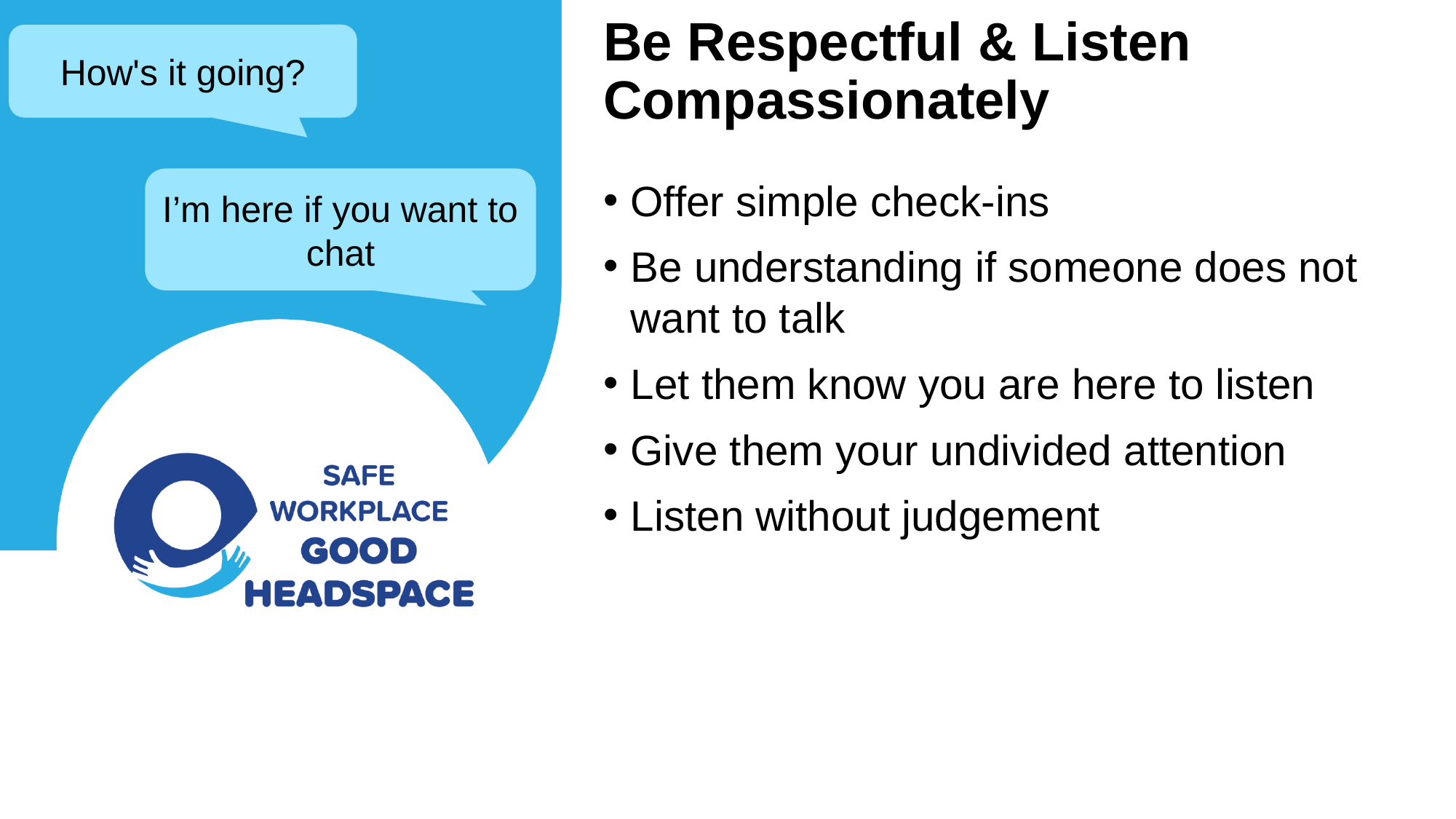

# Be Respectful & Listen Compassionately
How's it going?
I’m here if you want to chat
Offer simple check-ins
Be understanding if someone does not want to talk
Let them know you are here to listen
Give them your undivided attention
Listen without judgement